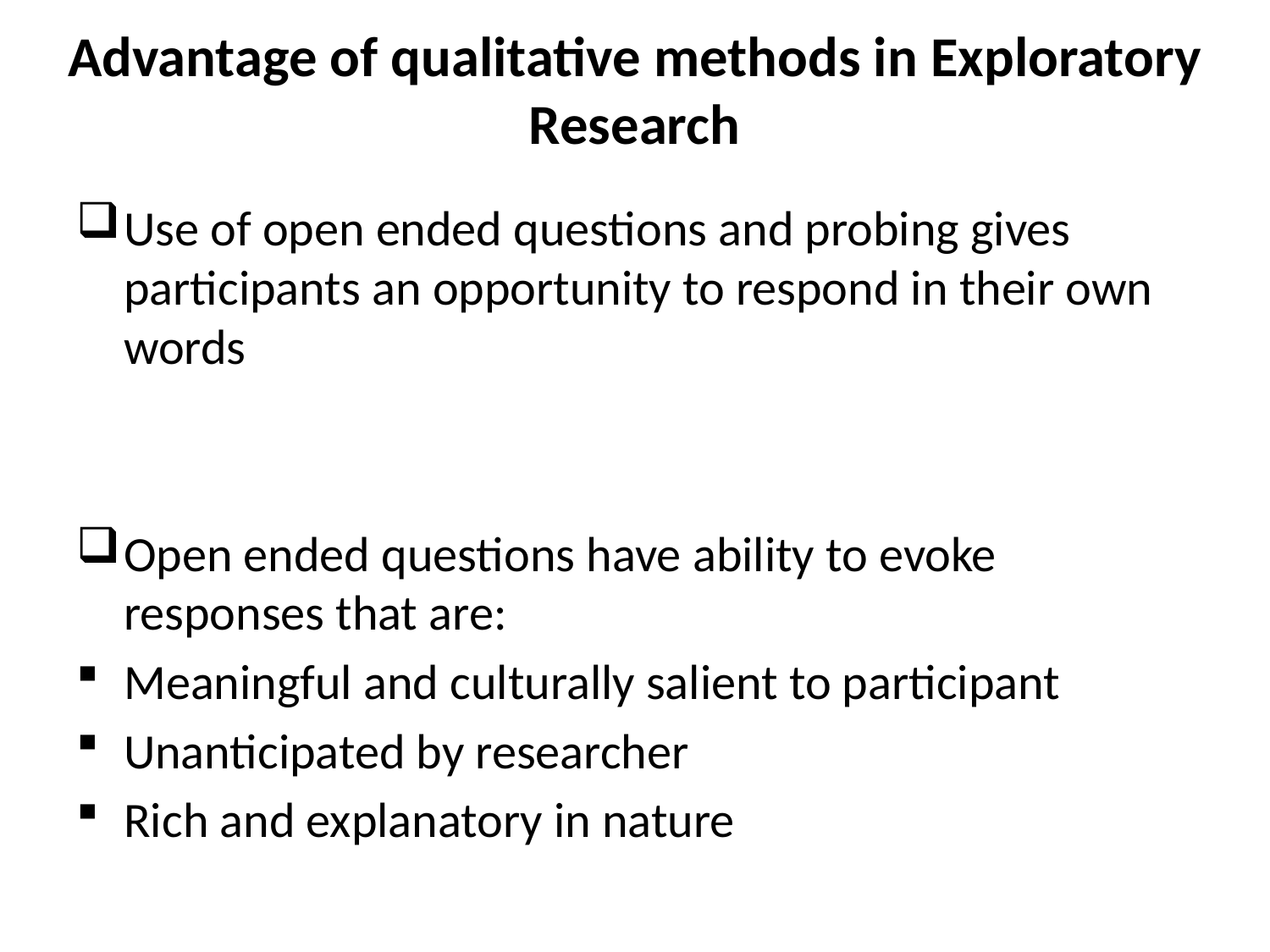

# Advantage of qualitative methods in Exploratory Research
Use of open ended questions and probing gives participants an opportunity to respond in their own words

Open ended questions have ability to evoke responses that are:
Meaningful and culturally salient to participant
Unanticipated by researcher
Rich and explanatory in nature